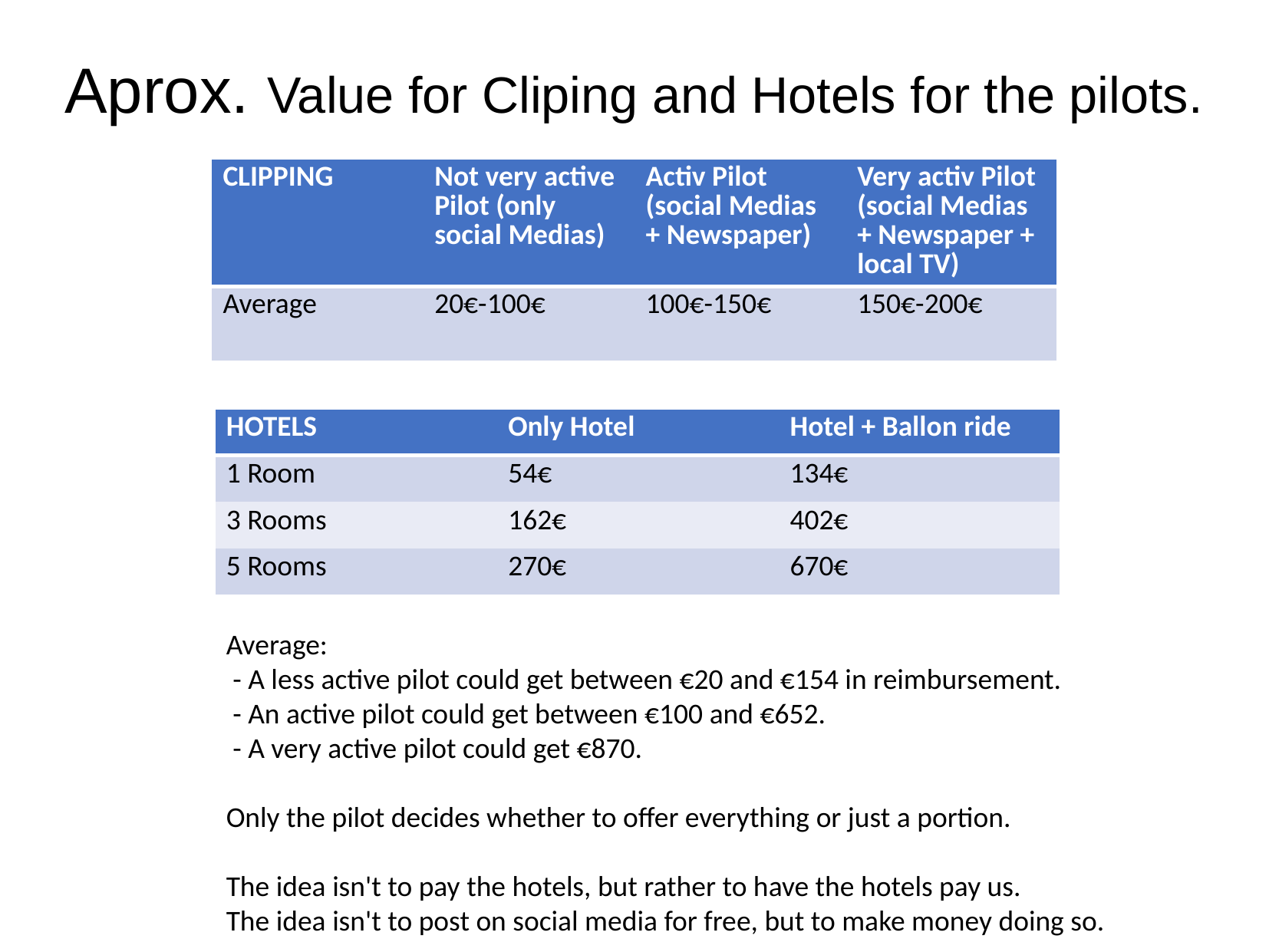

# Aprox. Value for Cliping and Hotels for the pilots.
| CLIPPING | Not very active Pilot (only social Medias) | Activ Pilot (social Medias + Newspaper) | Very activ Pilot (social Medias + Newspaper + local TV) |
| --- | --- | --- | --- |
| Average | 20€-100€ | 100€-150€ | 150€-200€ |
| HOTELS | Only Hotel | Hotel + Ballon ride |
| --- | --- | --- |
| 1 Room | 54€ | 134€ |
| 3 Rooms | 162€ | 402€ |
| 5 Rooms | 270€ | 670€ |
Average:
 - A less active pilot could get between €20 and €154 in reimbursement.
 - An active pilot could get between €100 and €652.
 - A very active pilot could get €870.

Only the pilot decides whether to offer everything or just a portion.

The idea isn't to pay the hotels, but rather to have the hotels pay us.
The idea isn't to post on social media for free, but to make money doing so.